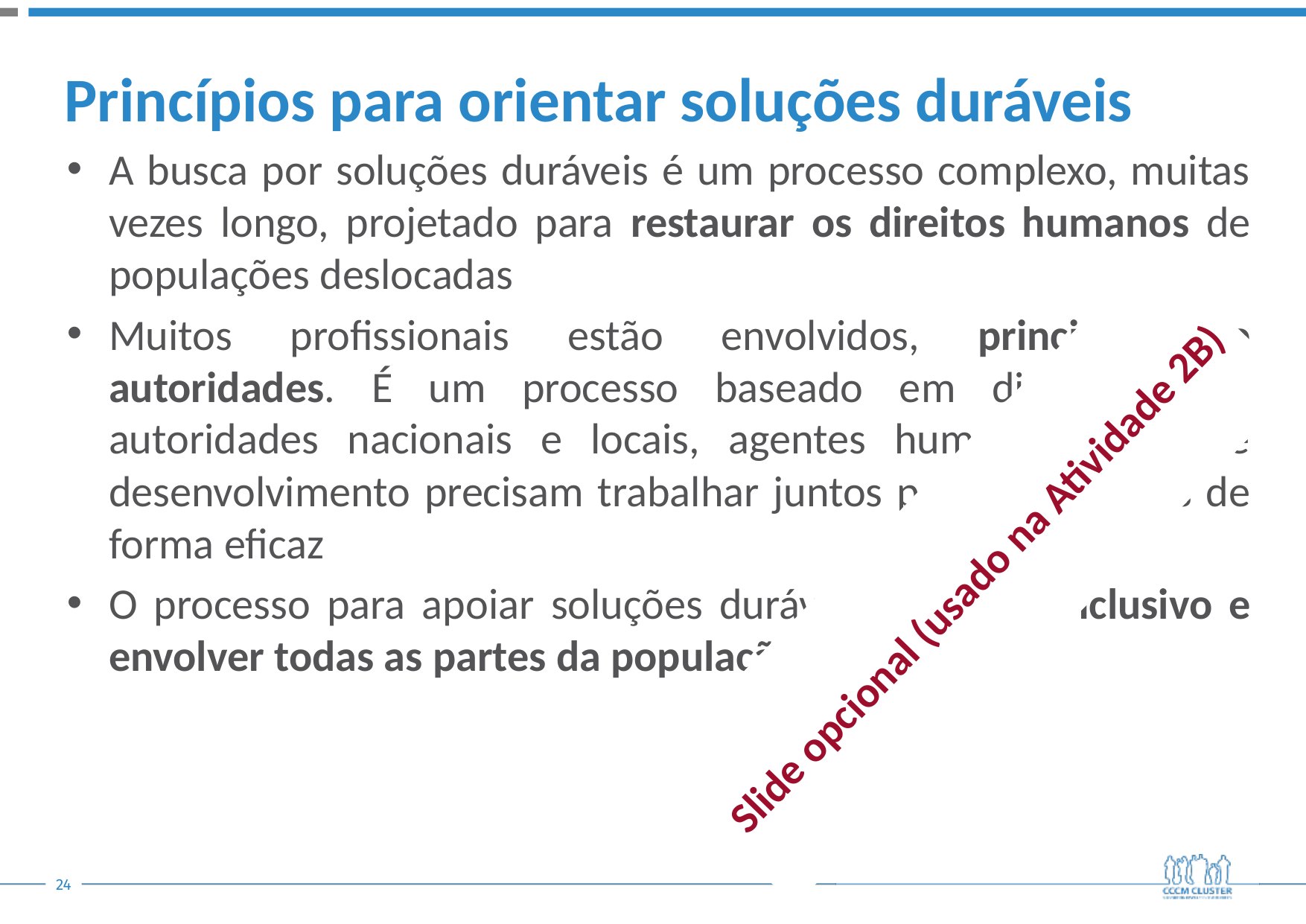

# Princípios para orientar soluções duráveis
A busca por soluções duráveis é um processo complexo, muitas vezes longo, projetado para restaurar os direitos humanos de populações deslocadas
Muitos profissionais estão envolvidos, principalmente autoridades. É um processo baseado em direitos onde autoridades nacionais e locais, agentes humanitários e de desenvolvimento precisam trabalhar juntos para apoiar PDIs de forma eficaz
O processo para apoiar soluções duráveis deve ser inclusivo e envolver todas as partes da população deslocada

Slide opcional (usado na Atividade 2B)